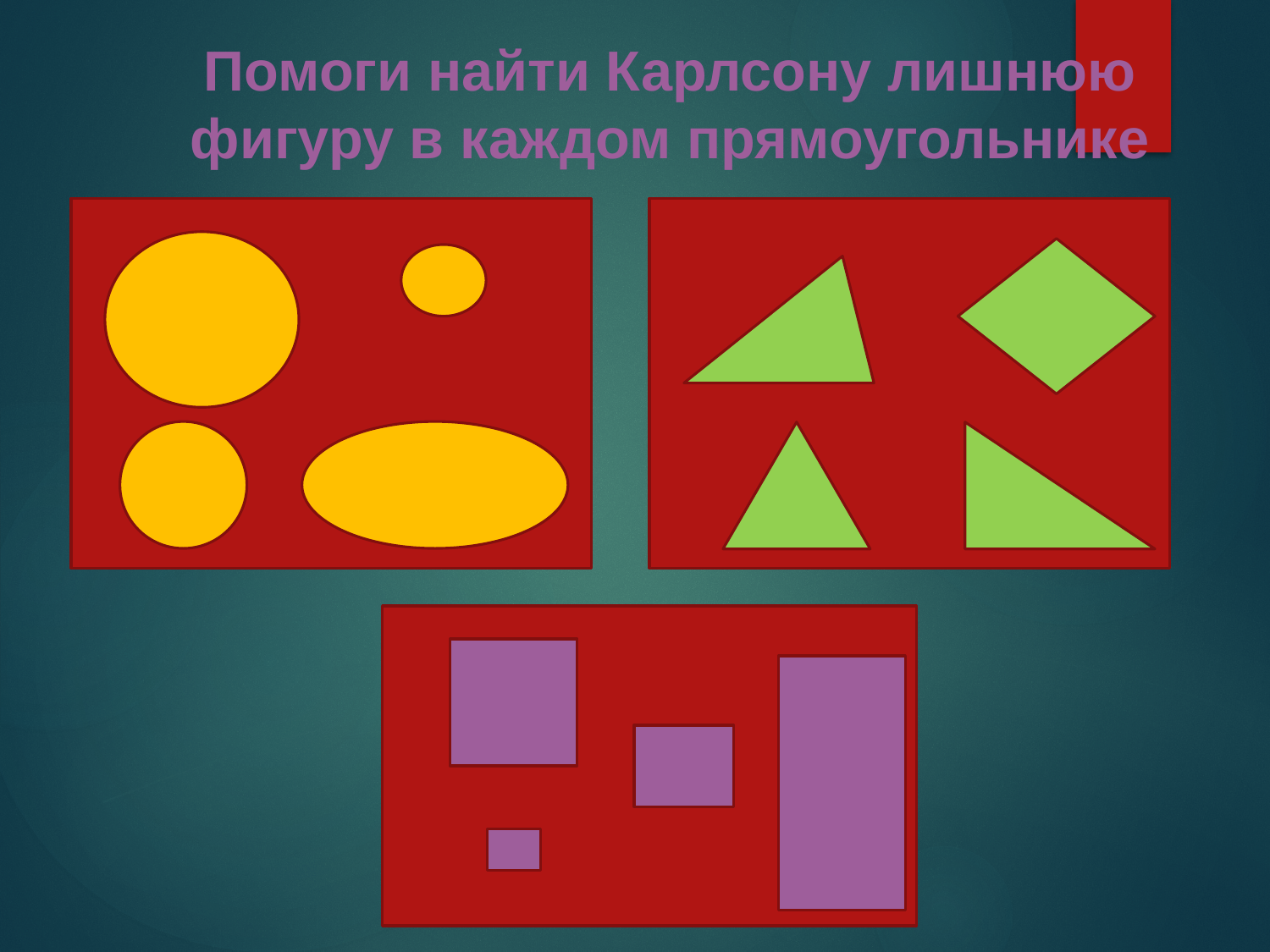

Помоги найти Карлсону лишнюю фигуру в каждом прямоугольнике